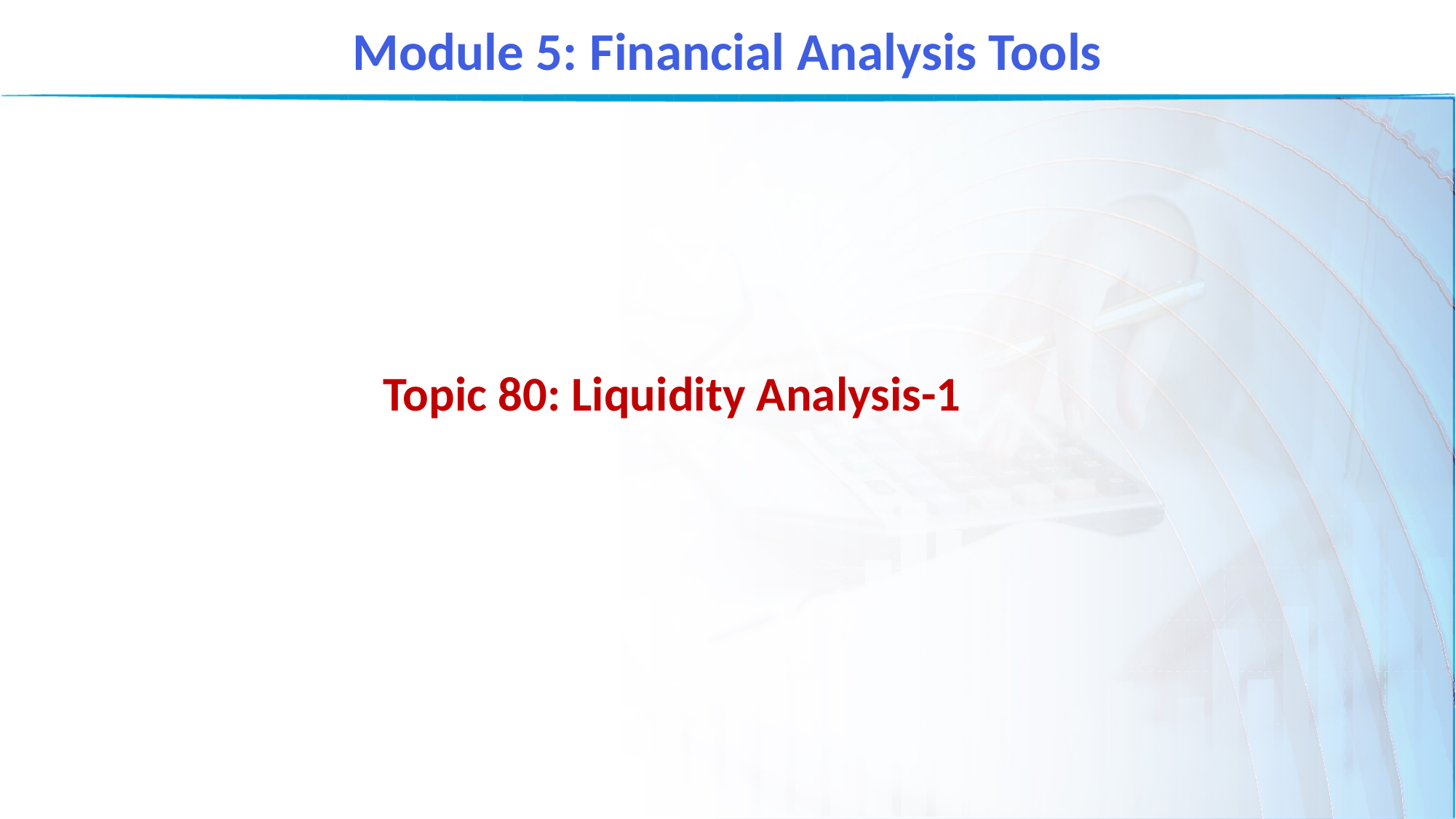

Module 5: Financial Analysis Tools
Topic 80: Liquidity Analysis-1